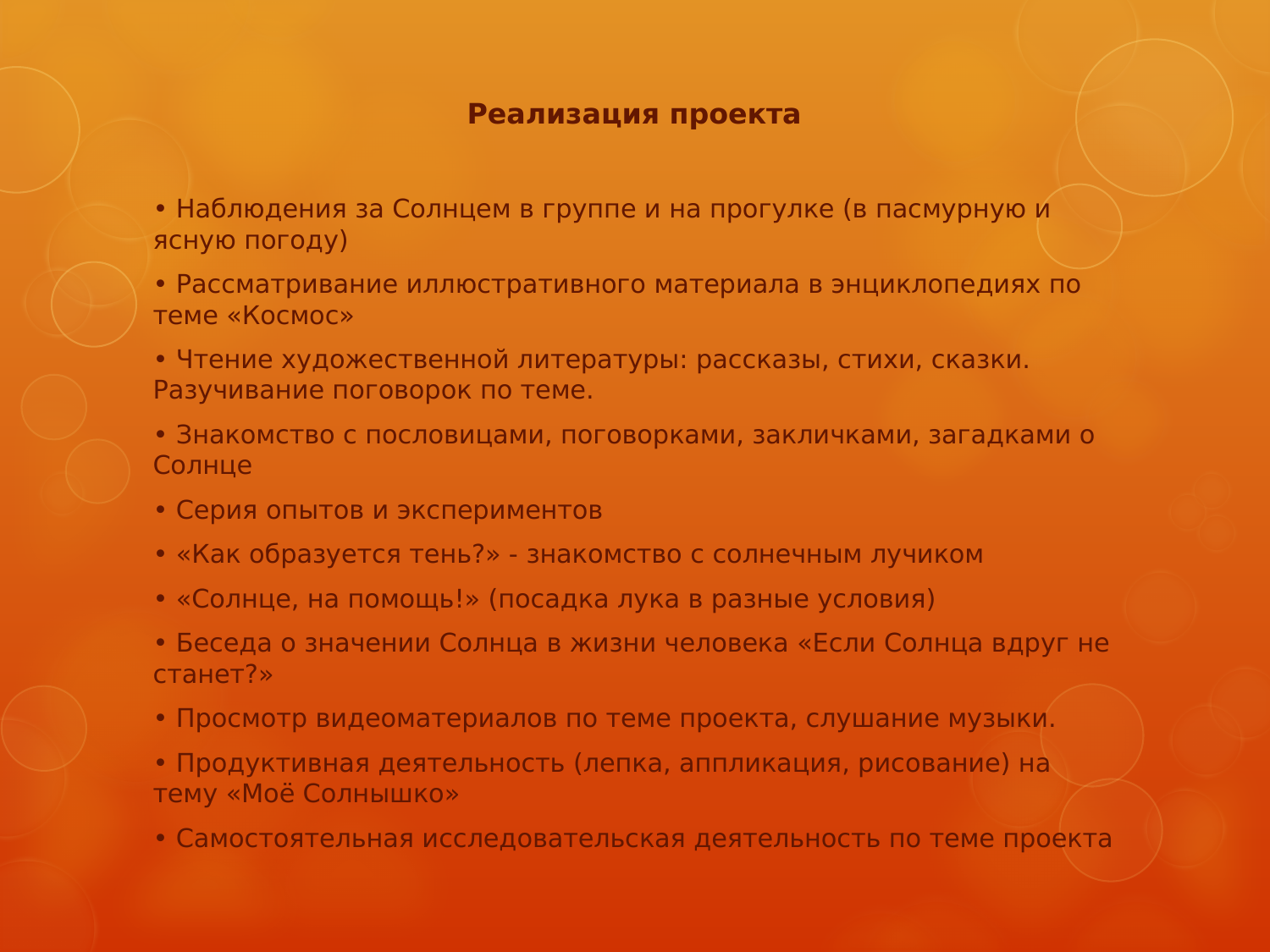

# Реализация проекта
• Наблюдения за Солнцем в группе и на прогулке (в пасмурную и ясную погоду)
• Рассматривание иллюстративного материала в энциклопедиях по теме «Космос»
• Чтение художественной литературы: рассказы, стихи, сказки. Разучивание поговорок по теме.
• Знакомство с пословицами, поговорками, закличками, загадками о Солнце
• Серия опытов и экспериментов
• «Как образуется тень?» - знакомство с солнечным лучиком
• «Солнце, на помощь!» (посадка лука в разные условия)
• Беседа о значении Солнца в жизни человека «Если Солнца вдруг не станет?»
• Просмотр видеоматериалов по теме проекта, слушание музыки.
• Продуктивная деятельность (лепка, аппликация, рисование) на тему «Моё Солнышко»
• Самостоятельная исследовательская деятельность по теме проекта